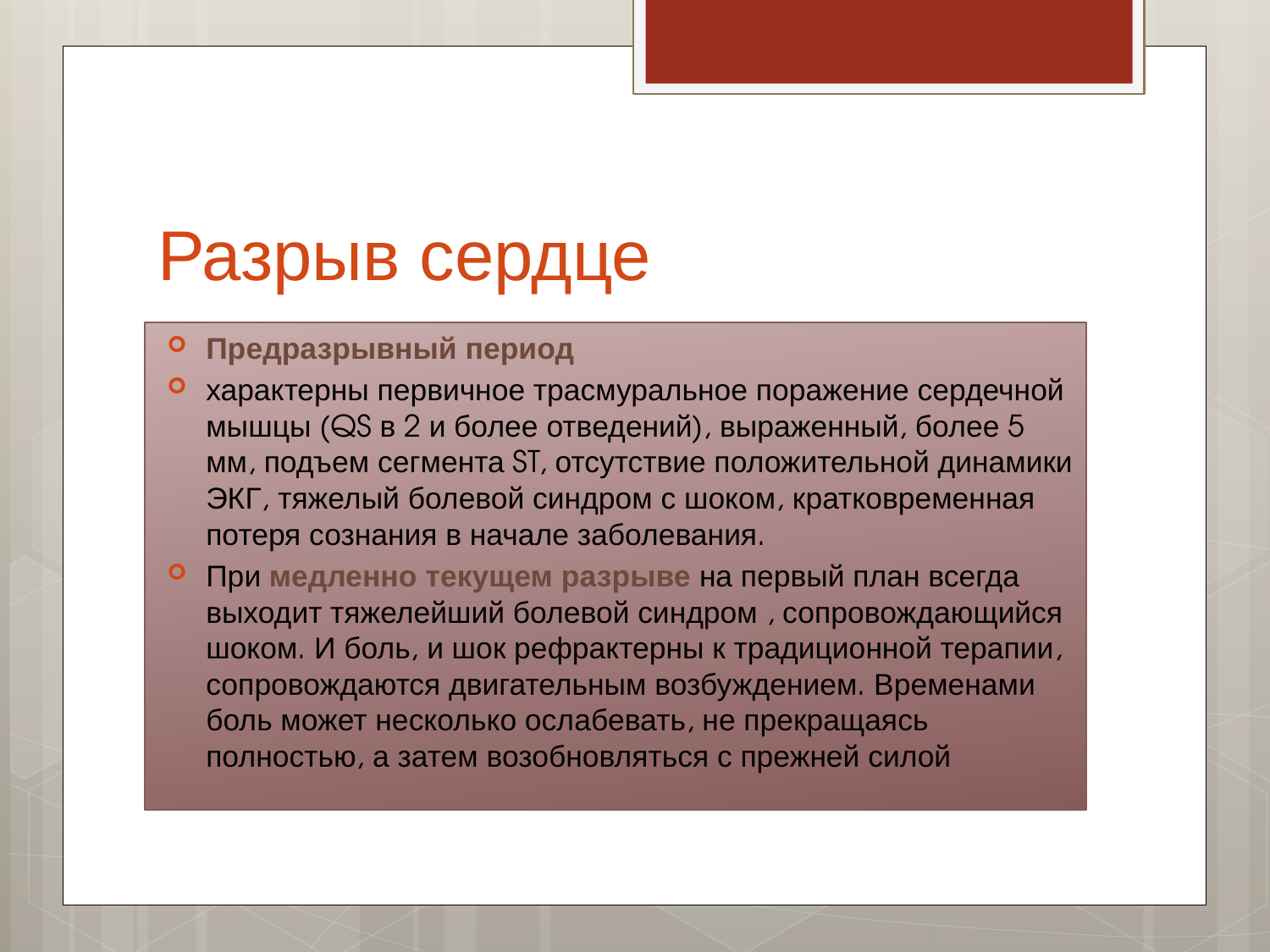

# Разрыв сердце
Предразрывный период
характерны первичное трасмуральное поражение сердечной мышцы (QS в 2 и более отведений), выраженный, более 5 мм, подъем сегмента ST, отсутствие положительной динамики ЭКГ, тяжелый болевой синдром с шоком, кратковременная потеря сознания в начале заболевания.
При медленно текущем разрыве на первый план всегда выходит тяжелейший болевой синдром , сопровождающийся шоком. И боль, и шок рефрактерны к традиционной терапии, сопровождаются двигательным возбуждением. Временами боль может несколько ослабевать, не прекращаясь полностью, а затем возобновляться с прежней силой